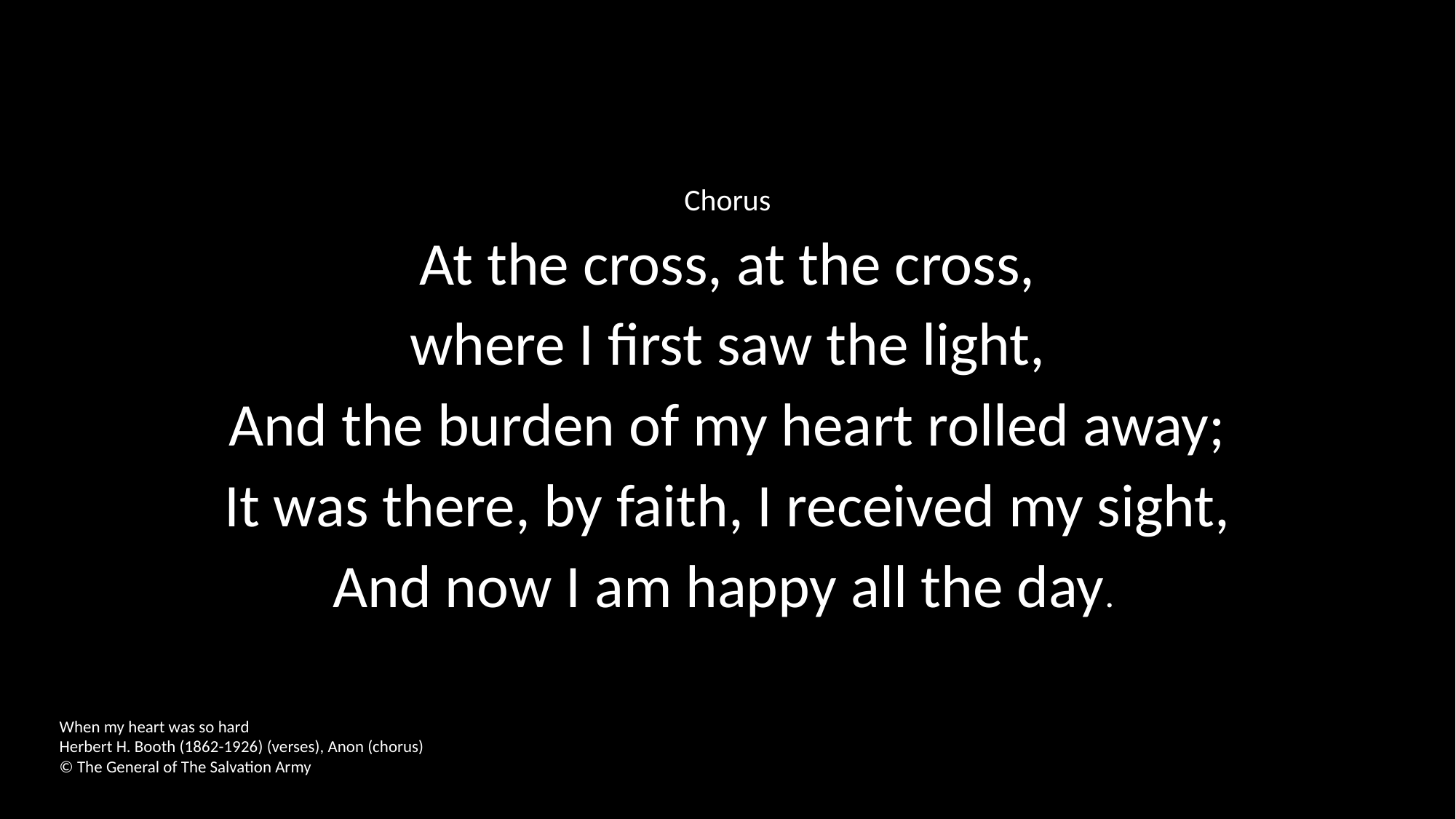

Chorus
At the cross, at the cross,
where I first saw the light,
And the burden of my heart rolled away;
It was there, by faith, I received my sight,
And now I am happy all the day.
When my heart was so hard
Herbert H. Booth (1862-1926) (verses), Anon (chorus)
© The General of The Salvation Army